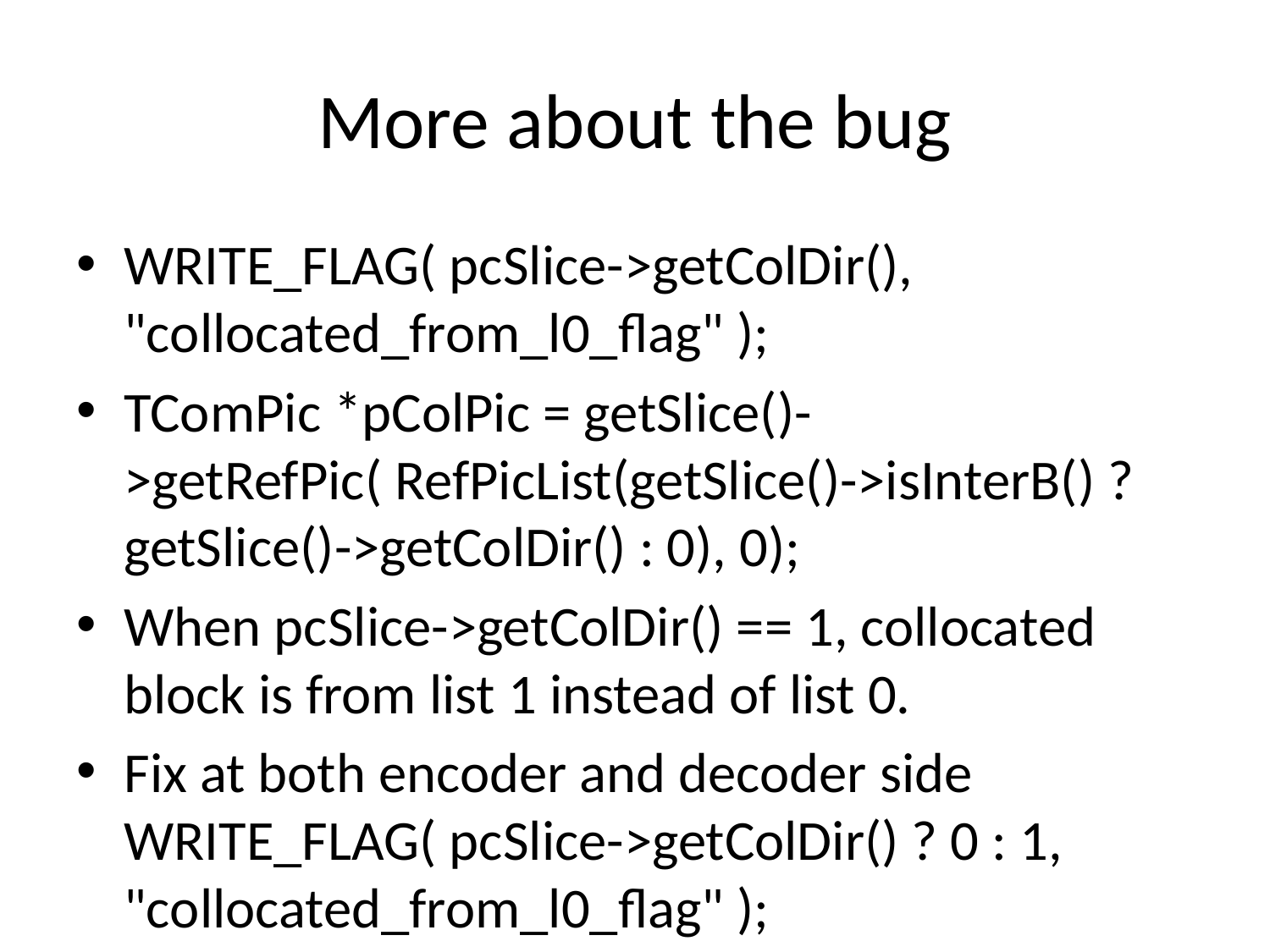

# More about the bug
WRITE_FLAG( pcSlice->getColDir(), "collocated_from_l0_flag" );
TComPic *pColPic = getSlice()->getRefPic( RefPicList(getSlice()->isInterB() ? getSlice()->getColDir() : 0), 0);
When pcSlice->getColDir() == 1, collocated block is from list 1 instead of list 0.
Fix at both encoder and decoder side
WRITE_FLAG( pcSlice->getColDir() ? 0 : 1, "collocated_from_l0_flag" );